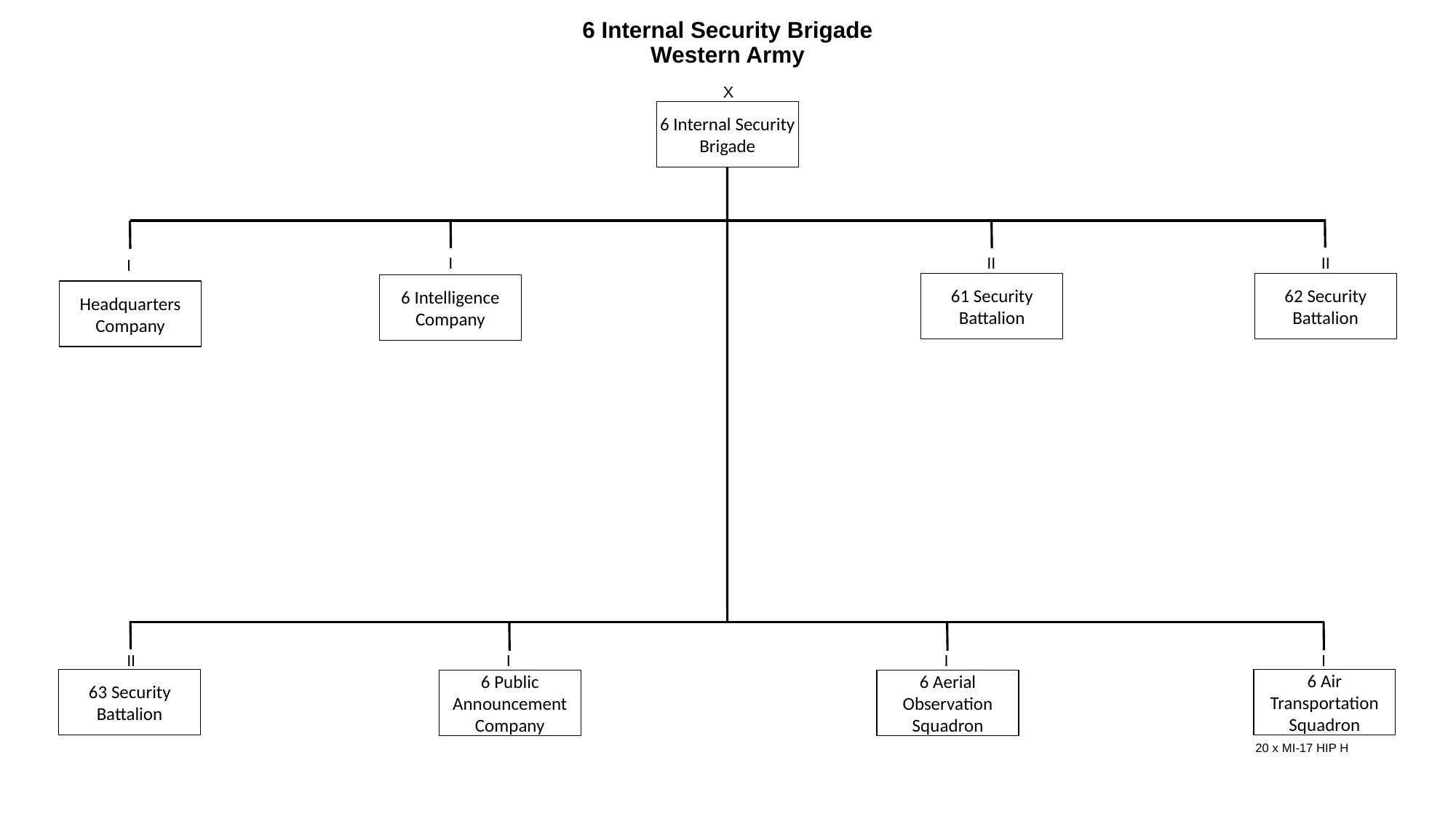

# 6 Internal Security Brigade Western Army
X
6 Internal Security Brigade
II
II
I
I
61 Security Battalion
62 Security Battalion
6 Intelligence
Company
Headquarters
Company
I
I
I
II
63 Security Battalion
6 Air Transportation Squadron
6 Public Announcement Company
6 Aerial Observation Squadron
20 x MI-17 HIP H